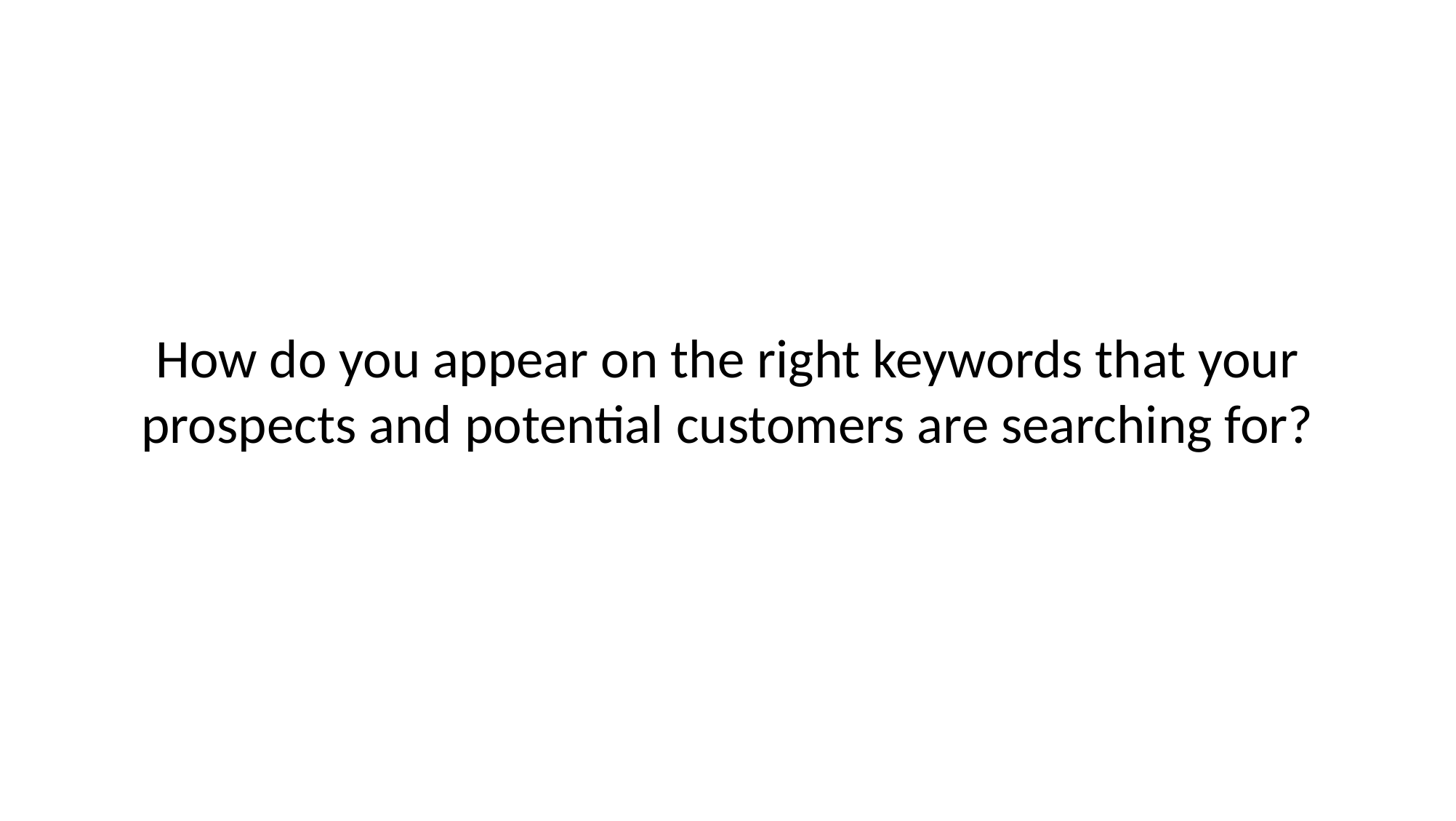

# How do you appear on the right keywords that your prospects and potential customers are searching for?